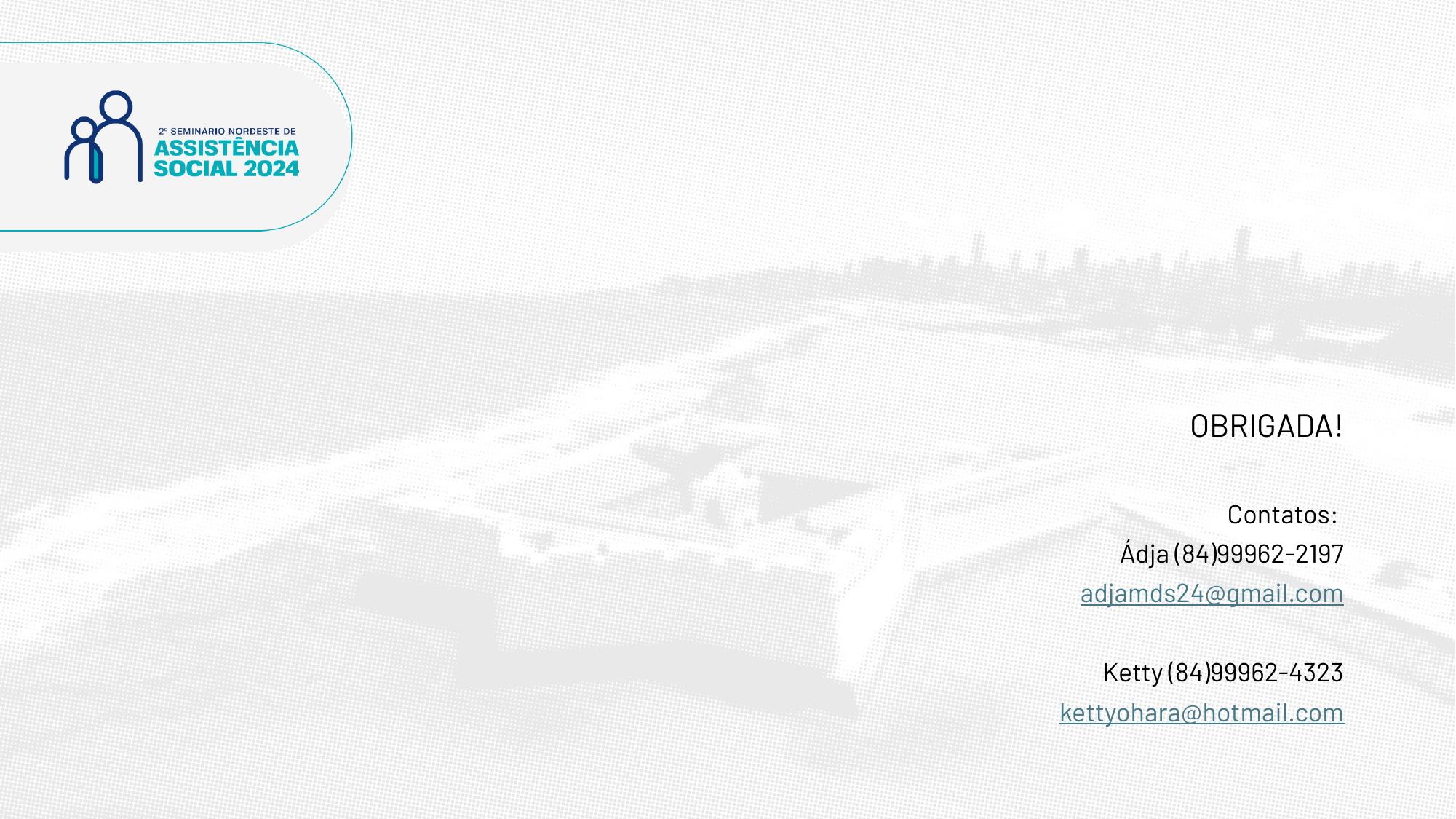

#

OBRIGADA!

Contatos:
Ádja (84)99962-2197
adjamds24@gmail.com

Ketty (84)99962-4323
kettyohara@hotmail.com